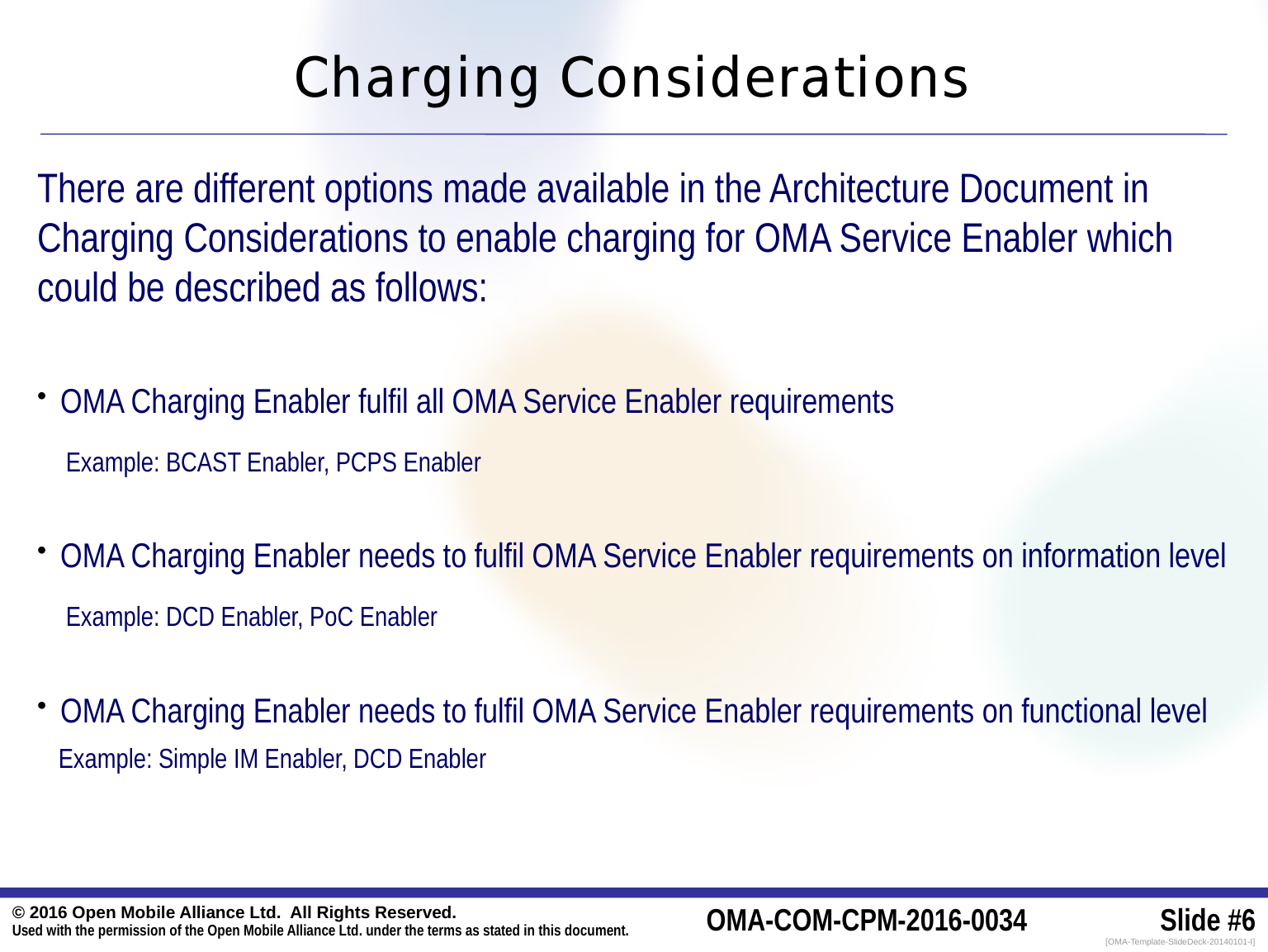

# Charging Considerations
There are different options made available in the Architecture Document in Charging Considerations to enable charging for OMA Service Enabler which could be described as follows:

 OMA Charging Enabler fulfil all OMA Service Enabler requirements
   Example: BCAST Enabler, PCPS Enabler

 OMA Charging Enabler needs to fulfil OMA Service Enabler requirements on information level
   Example: DCD Enabler, PoC Enabler

 OMA Charging Enabler needs to fulfil OMA Service Enabler requirements on functional level
   Example: Simple IM Enabler, DCD Enabler